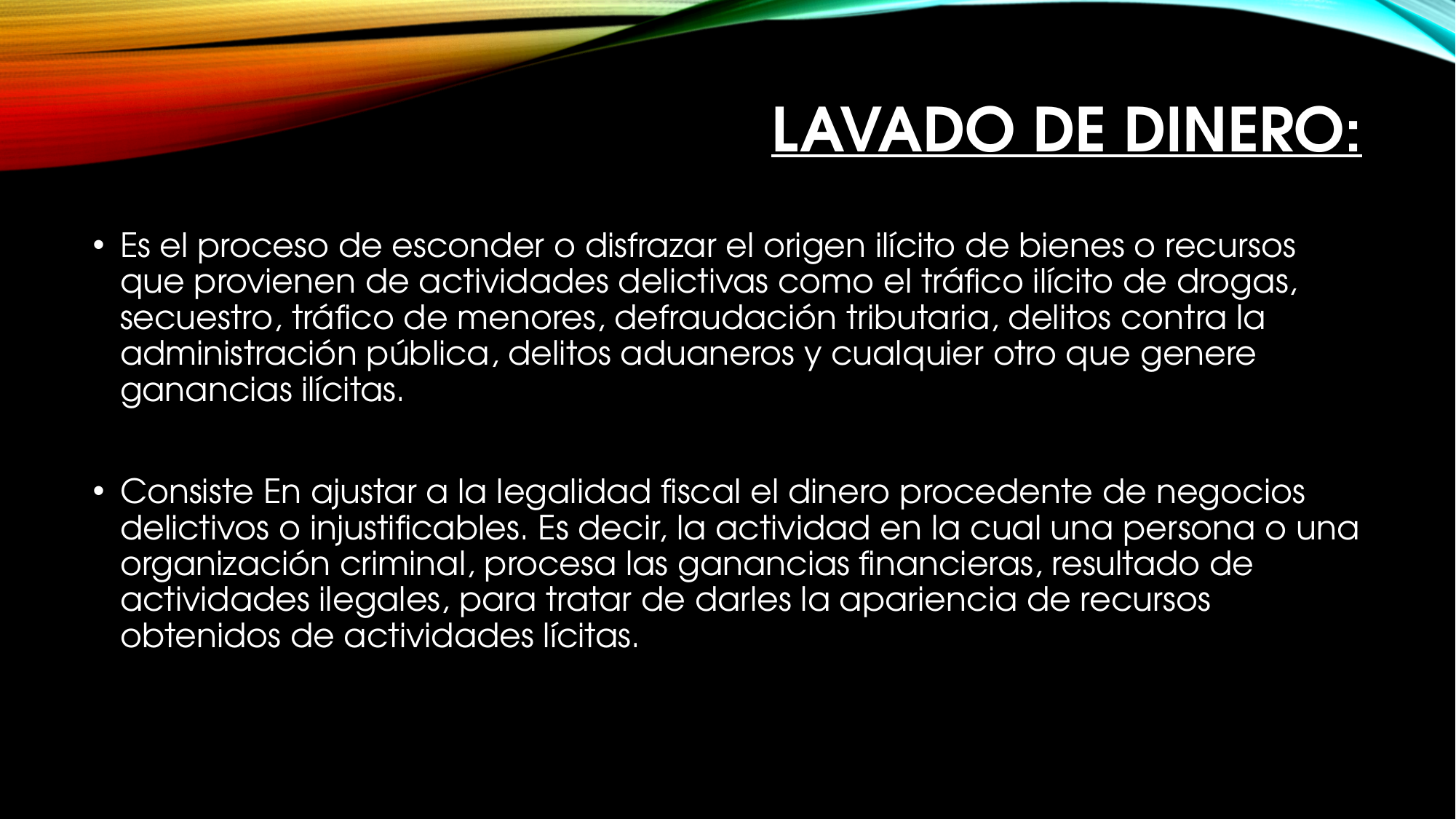

# LAVADO DE DINERO:
Es el proceso de esconder o disfrazar el origen ilícito de bienes o recursos que provienen de actividades delictivas como el tráfico ilícito de drogas, secuestro, tráfico de menores, defraudación tributaria, delitos contra la administración pública, delitos aduaneros y cualquier otro que genere ganancias ilícitas.

Consiste En ajustar a la legalidad fiscal el dinero procedente de negocios delictivos o injustificables. Es decir, la actividad en la cual una persona o una organización criminal, procesa las ganancias financieras, resultado de actividades ilegales, para tratar de darles la apariencia de recursos obtenidos de actividades lícitas.